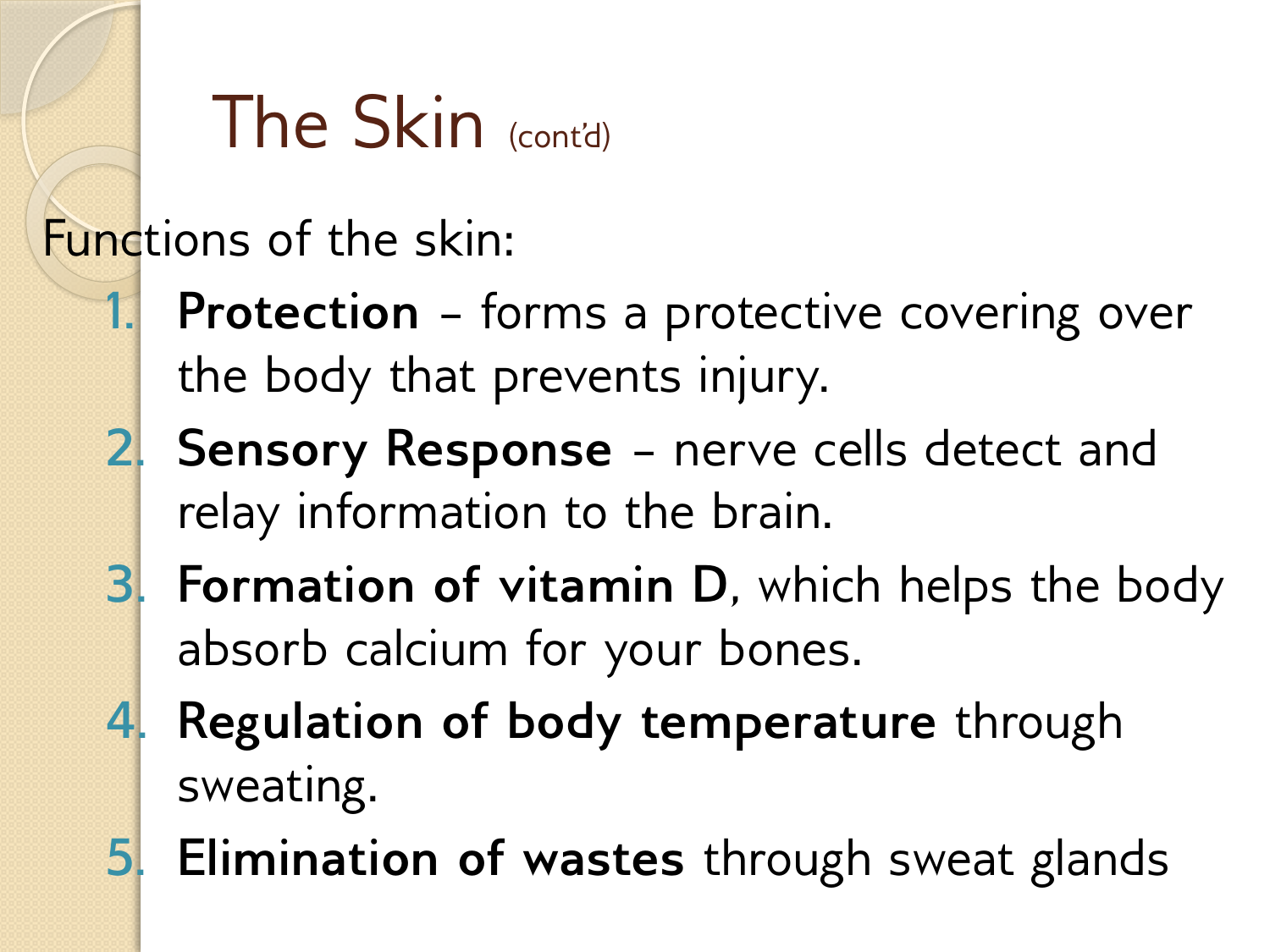

# The Skin (cont’d)
Functions of the skin:
Protection – forms a protective covering over the body that prevents injury.
Sensory Response – nerve cells detect and relay information to the brain.
Formation of vitamin D, which helps the body absorb calcium for your bones.
Regulation of body temperature through sweating.
Elimination of wastes through sweat glands